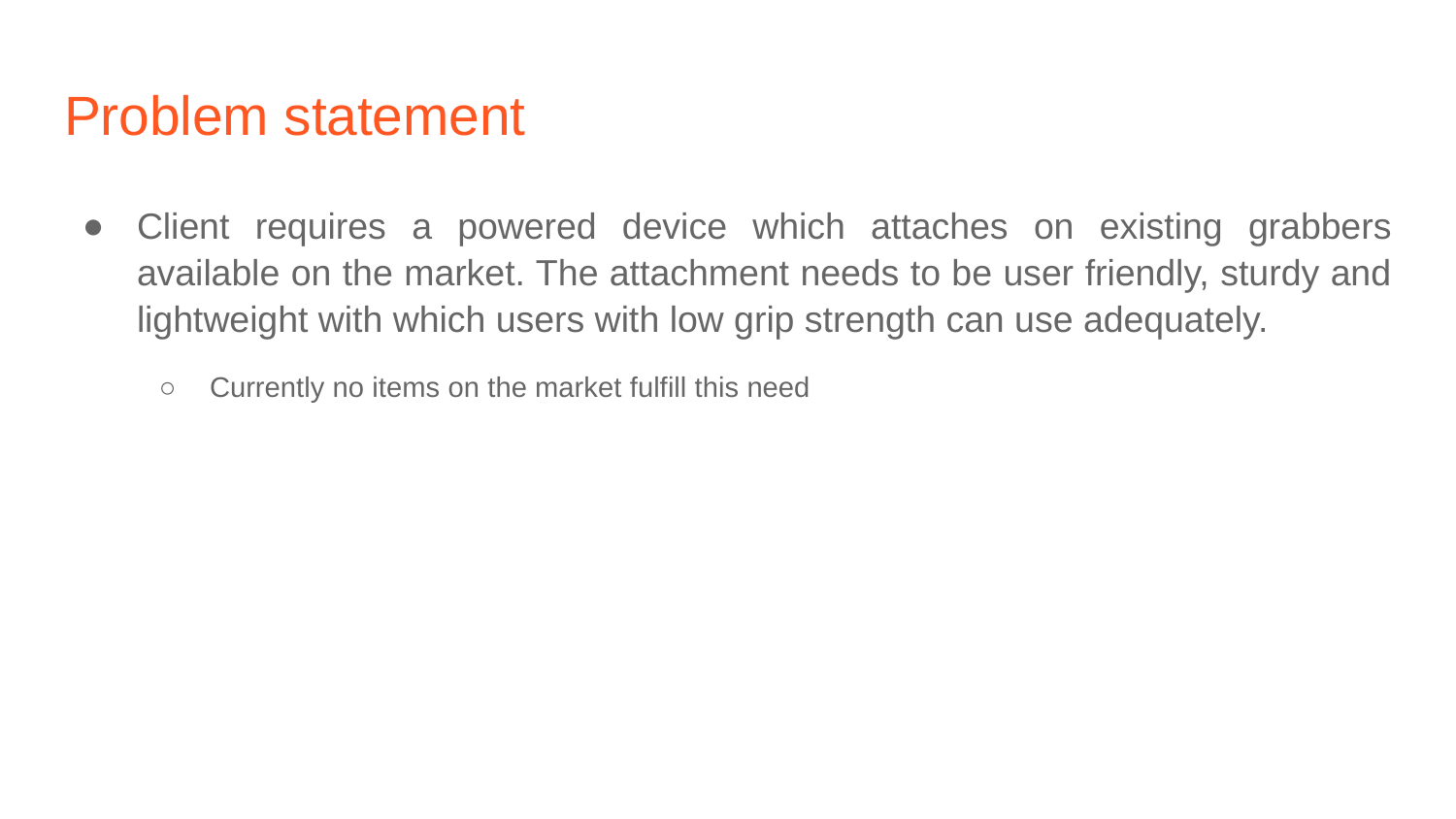

# Problem statement
Client requires a powered device which attaches on existing grabbers available on the market. The attachment needs to be user friendly, sturdy and lightweight with which users with low grip strength can use adequately.
Currently no items on the market fulfill this need